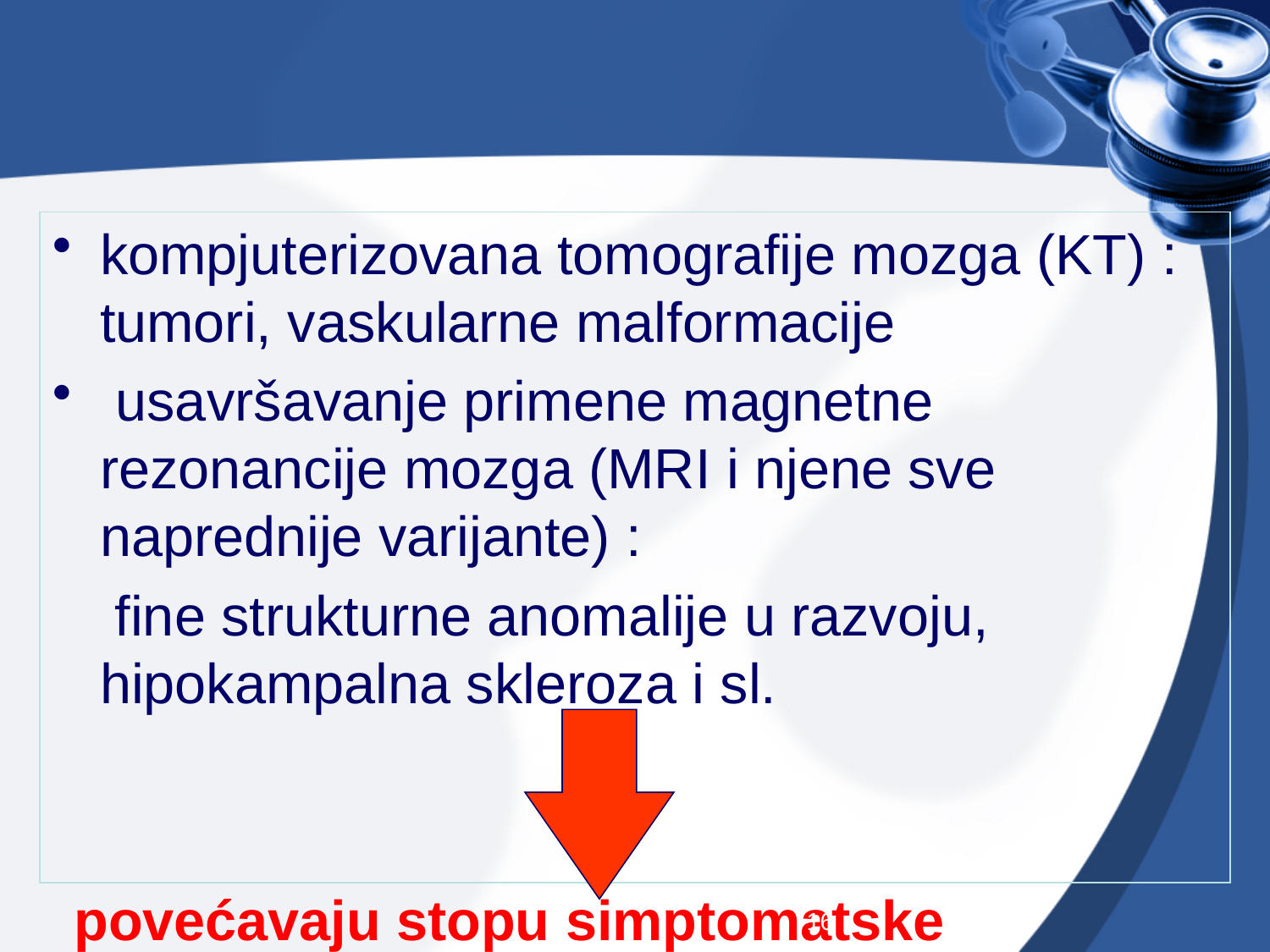

#
kompjuterizovana tomografije mozga (KT) : tumori, vaskularne malformacije
 usavršavanje primene magnetne rezonancije mozga (MRI i njene sve naprednije varijante) :
    fine strukturne anomalije u razvoju, hipokampalna skleroza i sl.

povećavaju stopu simptomatske                 epilepsije

16